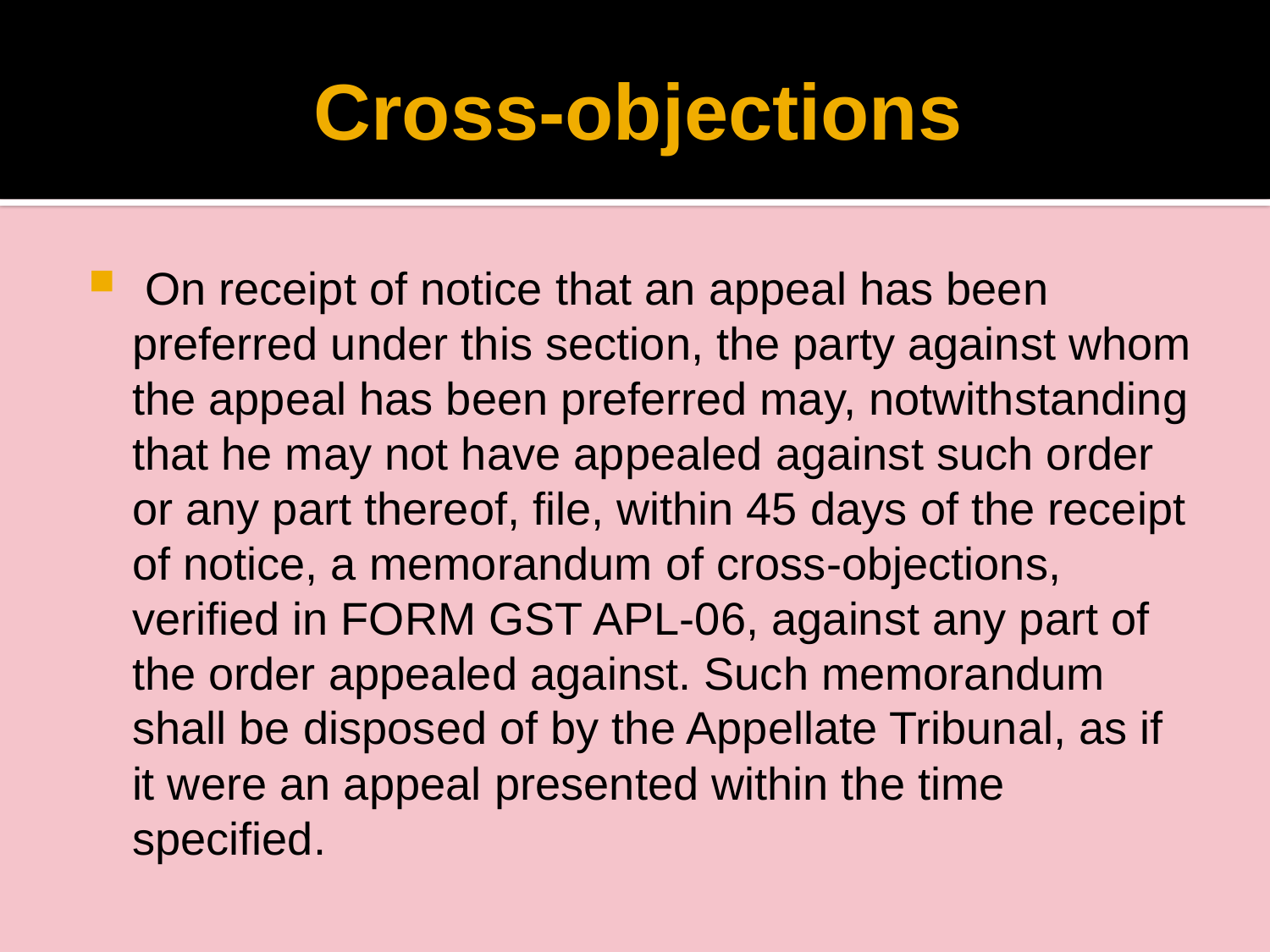

# Cross-objections
 On receipt of notice that an appeal has been preferred under this section, the party against whom the appeal has been preferred may, notwithstanding that he may not have appealed against such order or any part thereof, file, within 45 days of the receipt of notice, a memorandum of cross-objections, verified in FORM GST APL-06, against any part of the order appealed against. Such memorandum shall be disposed of by the Appellate Tribunal, as if it were an appeal presented within the time specified.